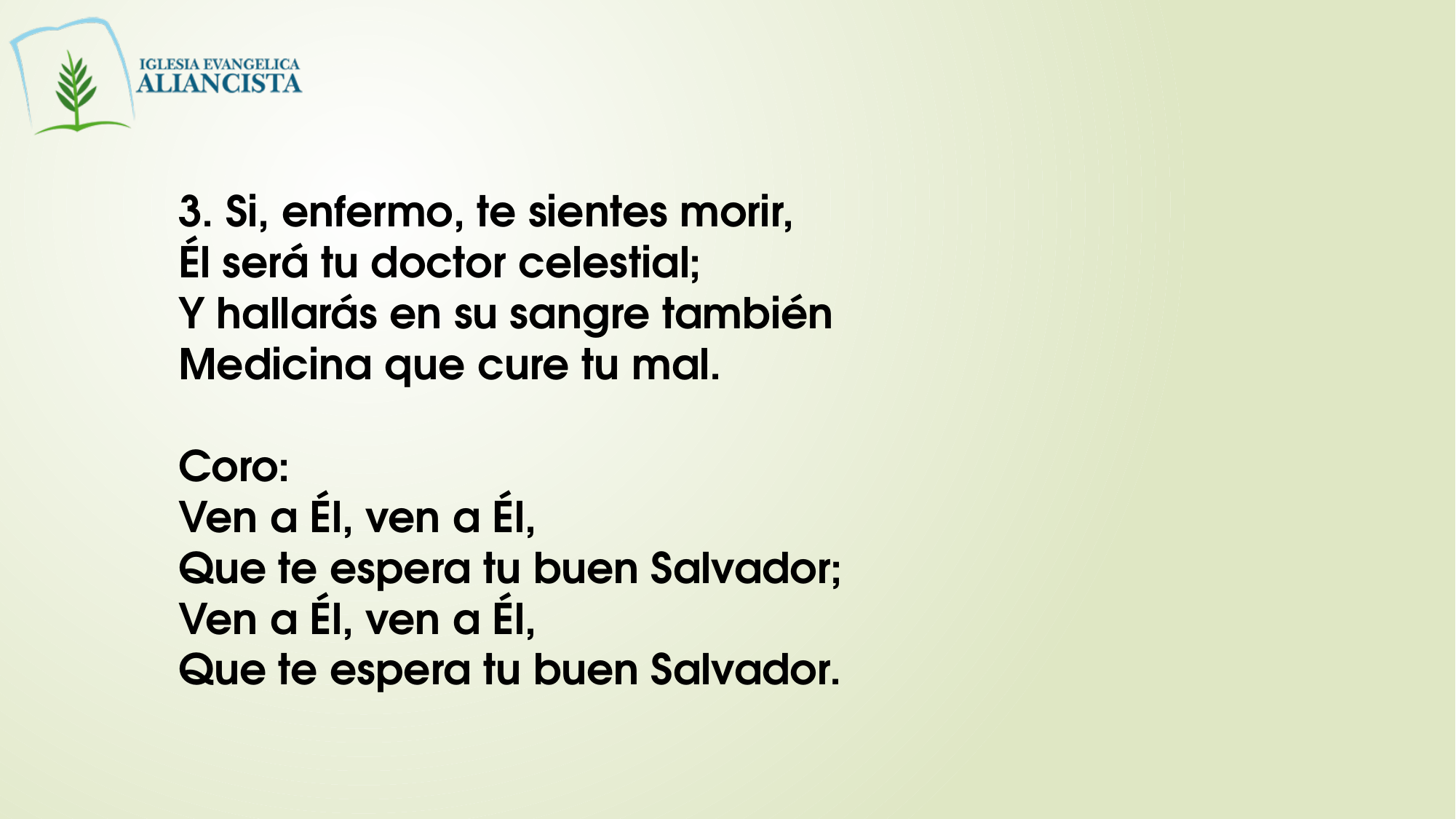

3. Si, enfermo, te sientes morir,
Él será tu doctor celestial;
Y hallarás en su sangre también
Medicina que cure tu mal.

Coro:
Ven a Él, ven a Él,
Que te espera tu buen Salvador;
Ven a Él, ven a Él,
Que te espera tu buen Salvador.